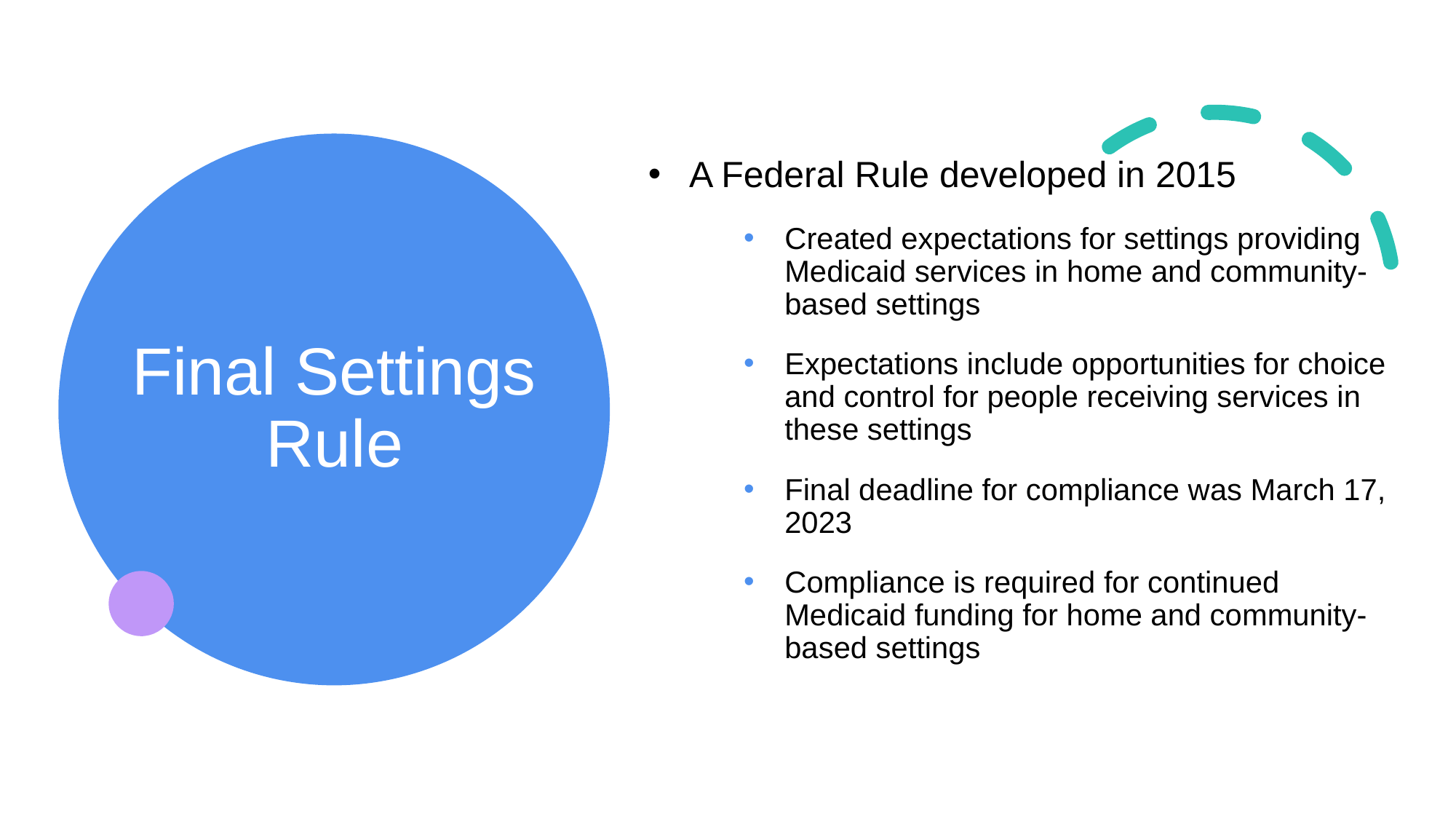

A Federal Rule developed in 2015
Created expectations for settings providing Medicaid services in home and community-based settings
Expectations include opportunities for choice and control for people receiving services in these settings
Final deadline for compliance was March 17, 2023
Compliance is required for continued Medicaid funding for home and community-based settings
# Final Settings Rule